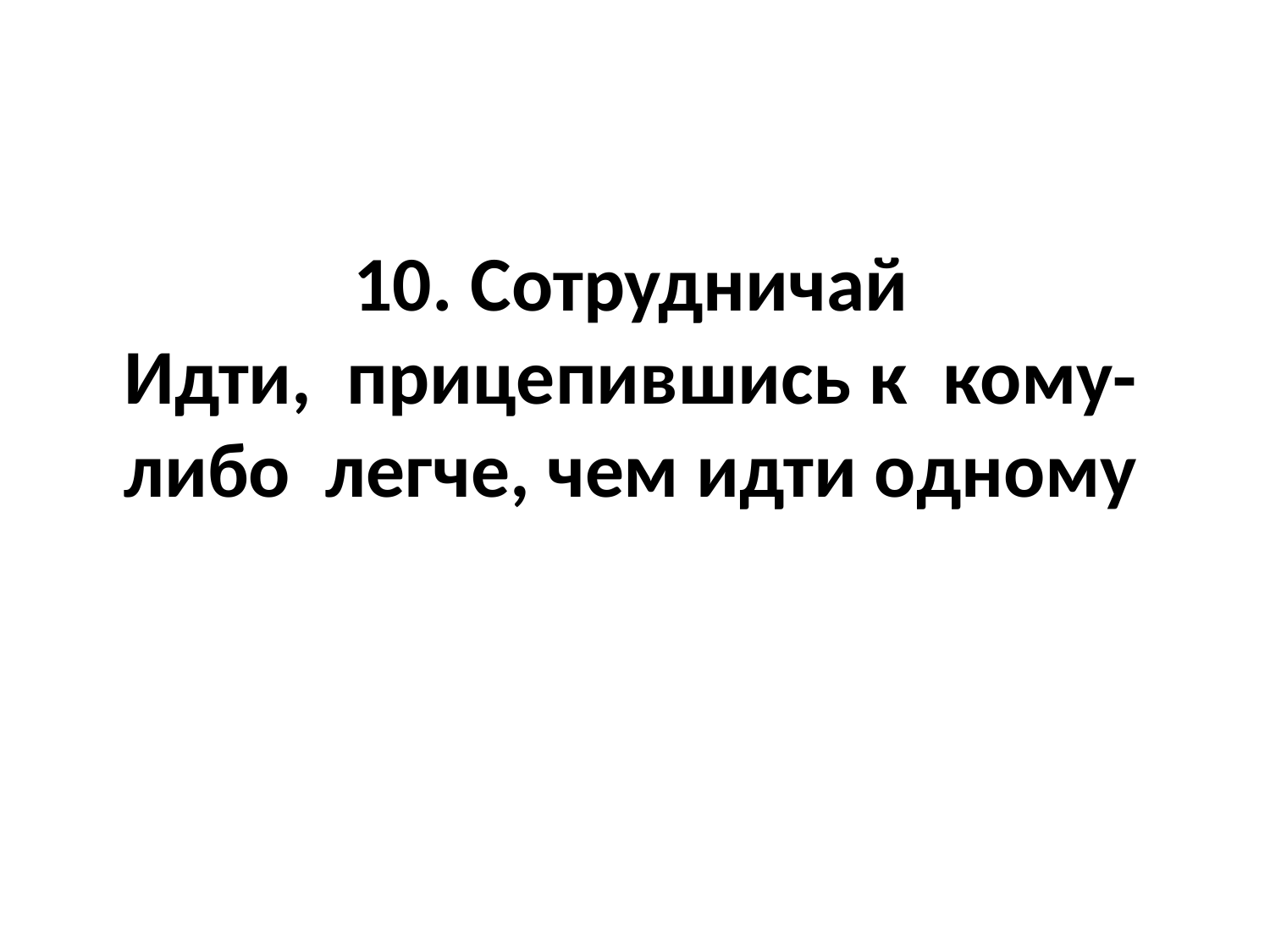

# 10. Сотрудничай Идти,  прицепившись к  кому-либо  легче, чем идти одному